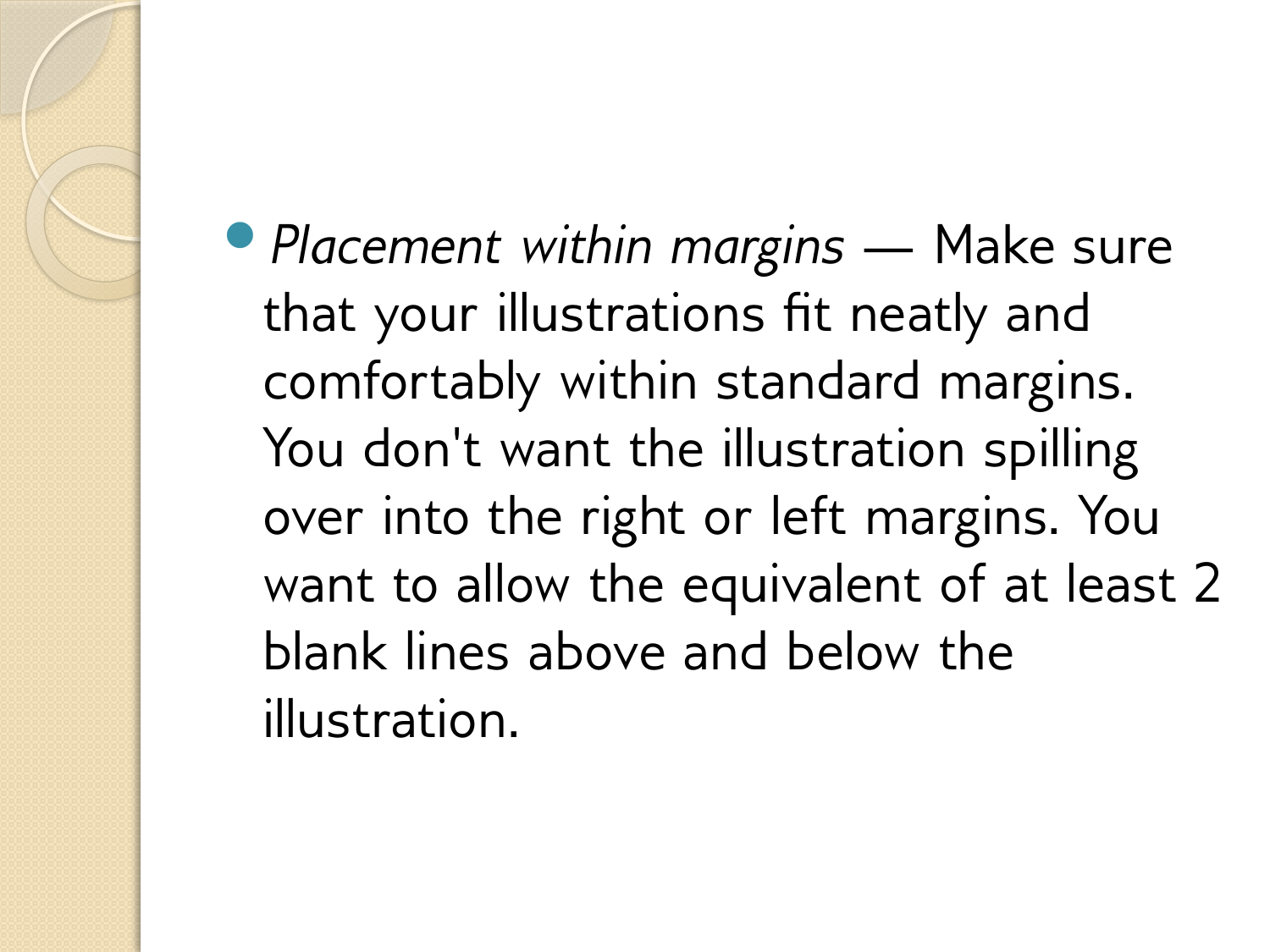

#
Placement within margins — Make sure that your illustrations fit neatly and comfortably within standard margins. You don't want the illustration spilling over into the right or left margins. You want to allow the equivalent of at least 2 blank lines above and below the illustration.